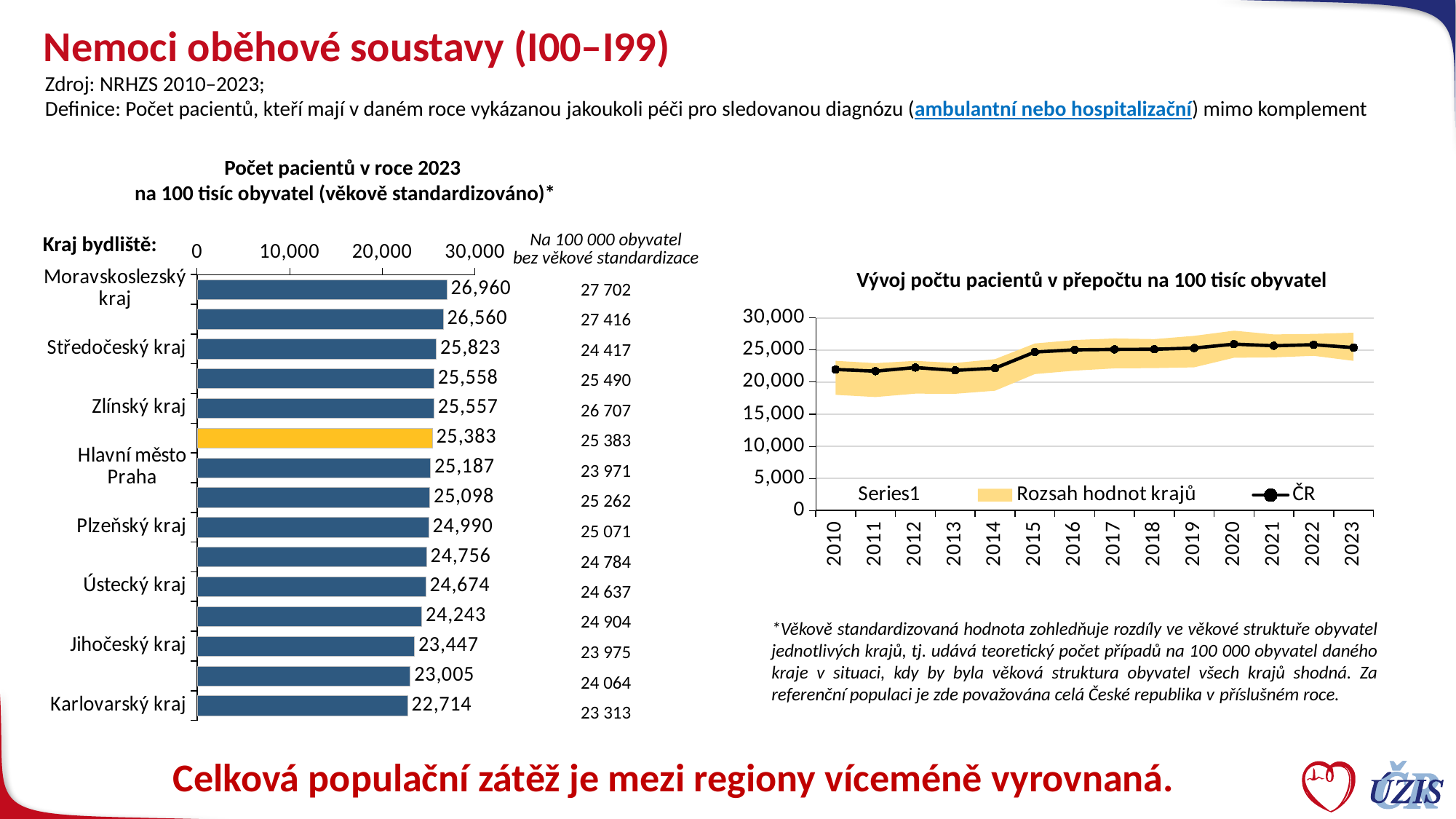

# Nemoci oběhové soustavy (I00–I99)
Zdroj: NRHZS 2010–2023;
Definice: Počet pacientů, kteří mají v daném roce vykázanou jakoukoli péči pro sledovanou diagnózu (ambulantní nebo hospitalizační) mimo komplement
Počet pacientů v roce 2023
na 100 tisíc obyvatel (věkově standardizováno)*

### Chart

| Category | Řada 1 | Řada 2 | Řada 3 |
|---|---|---|---|
| Moravskoslezský kraj | 26960.290167280044 | None | None |
| Olomoucký kraj | 26559.88947802621 | None | None |
| Středočeský kraj | 25823.03654389184 | None | None |
| Jihomoravský kraj | 25558.25422951482 | None | None |
| Zlínský kraj | 25557.22237254844 | None | None |
| Česká republika | 25382.541113489515 | None | 25446.901917463827 |
| Hlavní město Praha | 25187.29172665146 | None | None |
| Pardubický kraj | 25097.627797972244 | None | None |
| Plzeňský kraj | 24990.495385897502 | None | None |
| Liberecký kraj | 24755.55084995144 | None | None |
| Ústecký kraj | 24673.956206377206 | None | None |
| Kraj Vysočina | 24243.325418932633 | None | None |
| Jihočeský kraj | 23447.38614204463 | None | None |
| Královéhradecký kraj | 23005.245058016386 | None | None |
| Karlovarský kraj | 22713.715601142692 | None | None |
| Na 100 000 obyvatel bez věkové standardizace |
| --- |
| 27 702 |
| 27 416 |
| 24 417 |
| 25 490 |
| 26 707 |
| 25 383 |
| 23 971 |
| 25 262 |
| 25 071 |
| 24 784 |
| 24 637 |
| 24 904 |
| 23 975 |
| 24 064 |
| 23 313 |
Kraj bydliště:
Vývoj počtu pacientů v přepočtu na 100 tisíc obyvatel

### Chart

| Category |  | Rozsah hodnot krajů |  | ČR |
|---|---|---|---|---|
| 2010 | 18022.29381150059 | 5301.080992328847 | None | 21975.51317374214 |
| 2011 | 17679.947548588392 | 5276.3738298928765 | None | 21709.147432633887 |
| 2012 | 18207.90521151532 | 5106.985583468351 | None | 22274.367640199343 |
| 2013 | 18190.093654796197 | 4797.565358898733 | None | 21835.689832446285 |
| 2014 | 18663.798852874483 | 4921.001618052498 | None | 22172.86570183917 |
| 2015 | 21254.179145477814 | 4774.566205604075 | None | 24693.961135326364 |
| 2016 | 21789.874107434152 | 4774.566205604075 | None | 25037.850378655225 |
| 2017 | 22145.11019702404 | 4662.58228220692 | None | 25104.230349875907 |
| 2018 | 22190.087542543642 | 4517.216634009757 | None | 25126.82998899913 |
| 2019 | 22311.20699304969 | 4905.822119126231 | None | 25311.406795781997 |
| 2020 | 23805.821263463706 | 4214.618661051922 | None | 25923.119805273847 |
| 2021 | 23857.767813393402 | 3581.4363757980755 | None | 25673.674035911383 |
| 2022 | 24108.05246812396 | 3411.478450888393 | None | 25834.784803134986 |
| 2023 | 23312.72671537322 | 4388.8957459060875 | None | 25382.541113489515 |
*Věkově standardizovaná hodnota zohledňuje rozdíly ve věkové struktuře obyvatel jednotlivých krajů, tj. udává teoretický počet případů na 100 000 obyvatel daného kraje v situaci, kdy by byla věková struktura obyvatel všech krajů shodná. Za referenční populaci je zde považována celá České republika v příslušném roce.
Celková populační zátěž je mezi regiony víceméně vyrovnaná.